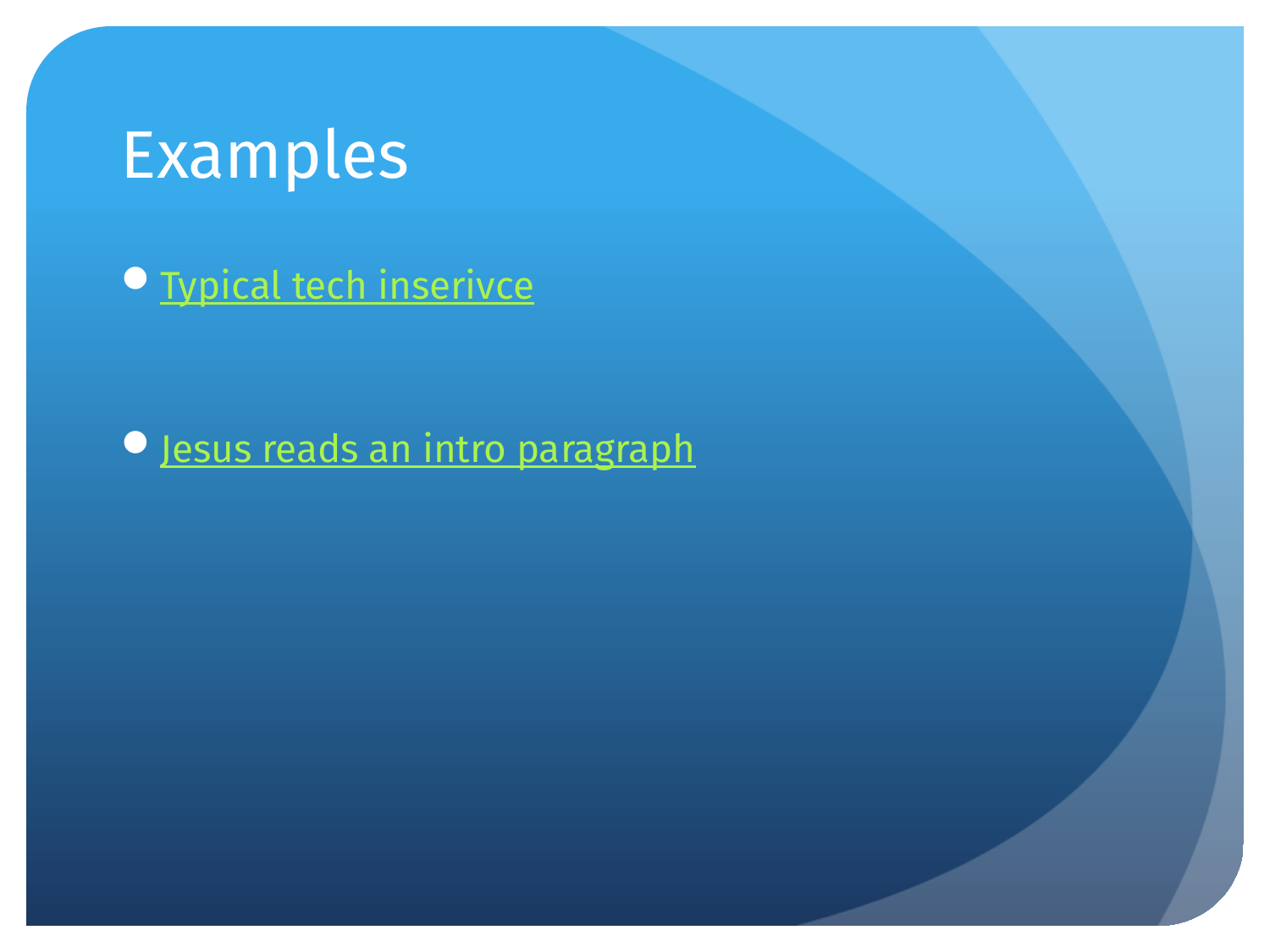

# Examples
Typical tech inserivce

Jesus reads an intro paragraph